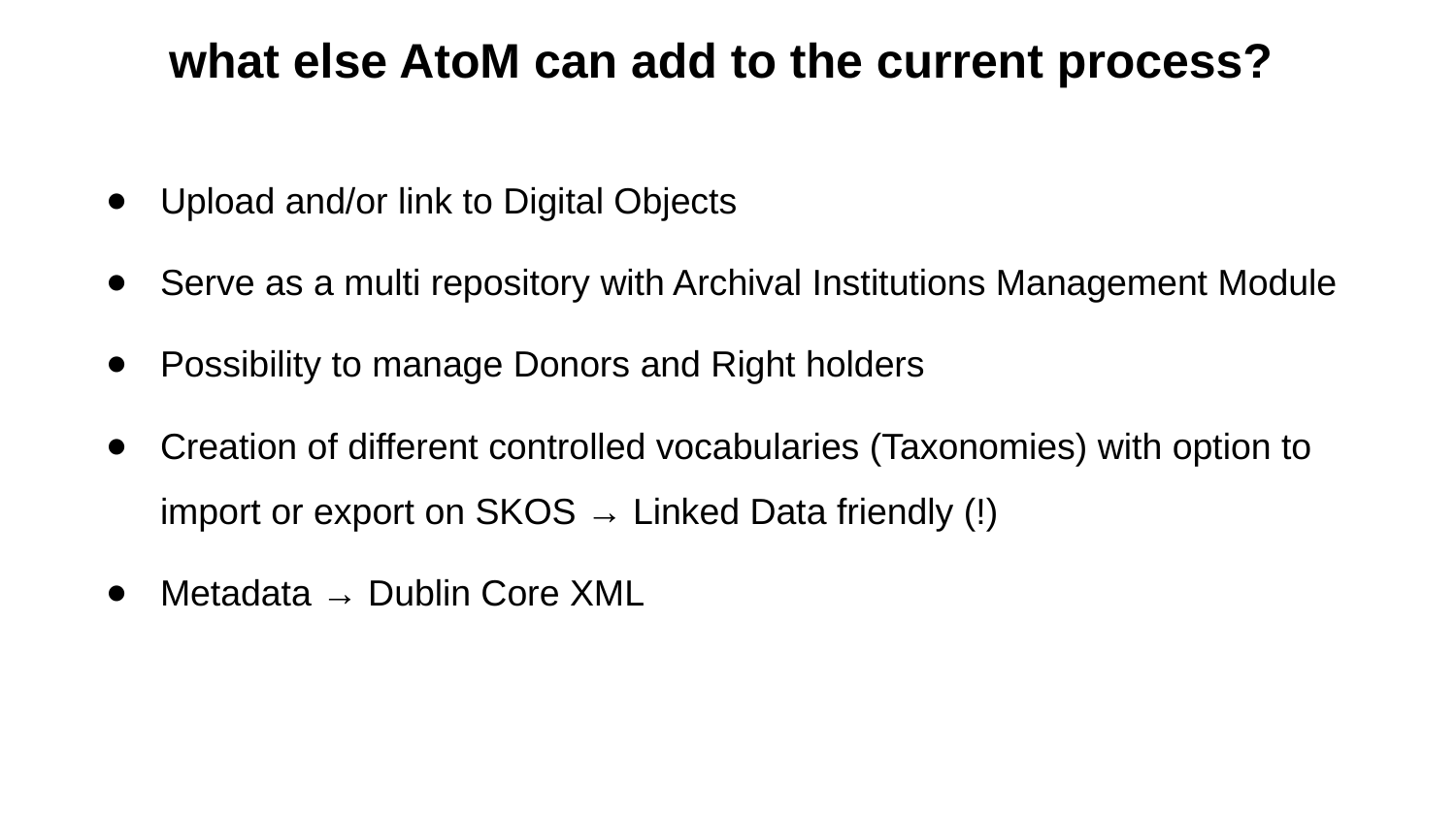

# what else AtoM can add to the current process?
Upload and/or link to Digital Objects
Serve as a multi repository with Archival Institutions Management Module
Possibility to manage Donors and Right holders
Creation of different controlled vocabularies (Taxonomies) with option to import or export on SKOS → Linked Data friendly (!)
Metadata → Dublin Core XML